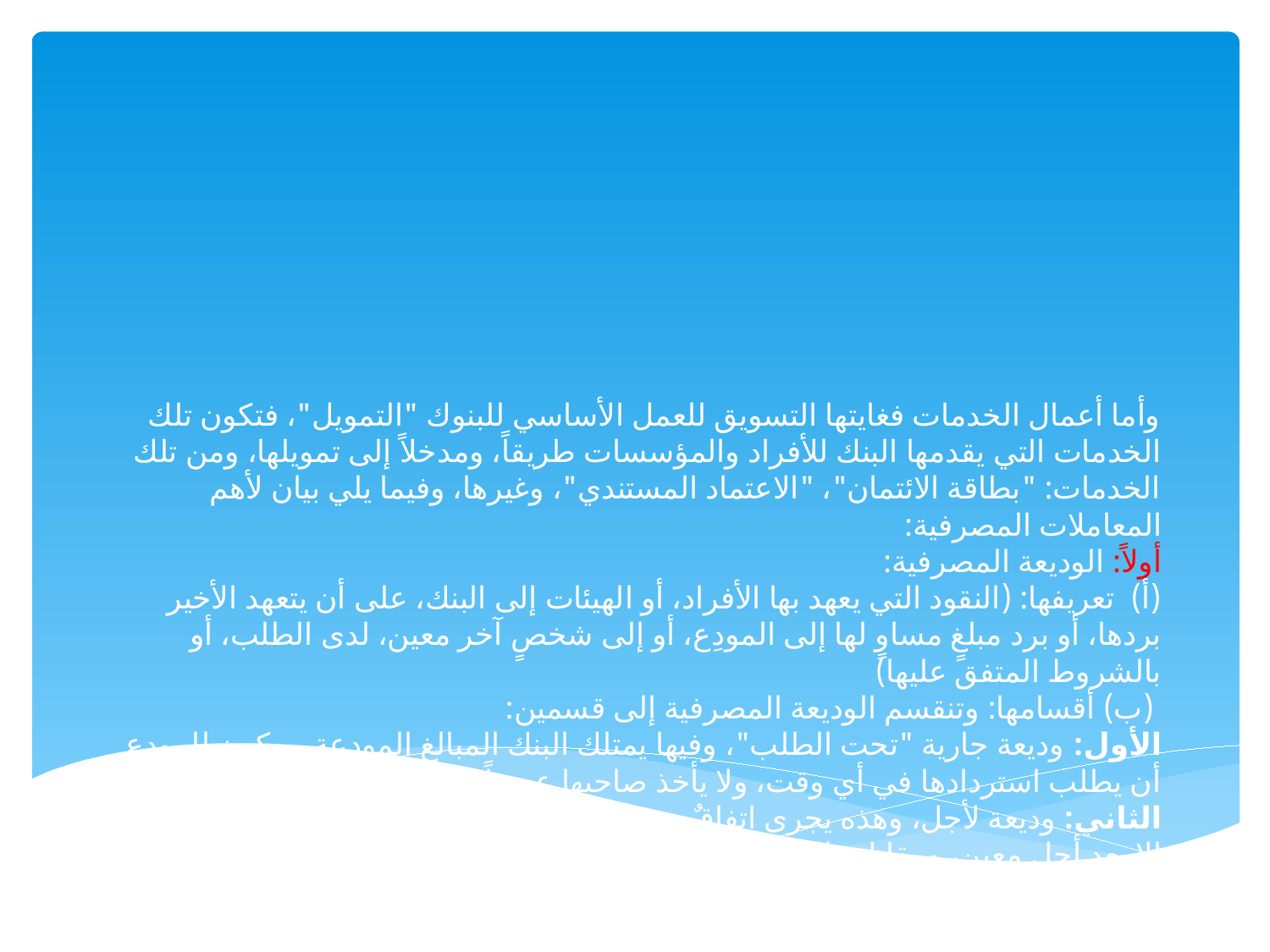

# وأما أعمال الخدمات فغايتها التسويق للعمل الأساسي للبنوك "التمويل"، فتكون تلك الخدمات التي يقدمها البنك للأفراد والمؤسسات طريقاً، ومدخلاً إلى تمويلها، ومن تلك الخدمات: "بطاقة الائتمان"، "الاعتماد المستندي"، وغيرها، وفيما يلي بيان لأهم المعاملات المصرفية: أولاً: الوديعة المصرفية: (أ)  تعريفها: (النقود التي يعهد بها الأفراد، أو الهيئات إلى البنك، على أن يتعهد الأخير بردها، أو برد مبلغٍ مساوٍ لها إلى المودِع، أو إلى شخصٍ آخر معين، لدى الطلب، أو بالشروط المتفق عليها) (ب) أقسامها: وتنقسم الوديعة المصرفية إلى قسمين: الأول: وديعة جارية "تحت الطلب"، وفيها يمتلك البنك المبالغ المودعة، ويكون للمودع أن يطلب استردادها في أي وقت، ولا يأخذ صاحبها عوضاً "فائدة" من البنك مقابلها الثاني: وديعة لأجل، وهذه يجرى اتفاقٌ بين البنك، وصاحبها بأن لا يستردها، أو شيئاً منها إلا بعد أجلٍ معين، ومقابل ذلك يعطي البنك صاحبها عوضاً "فائدة" يناسب أجلها